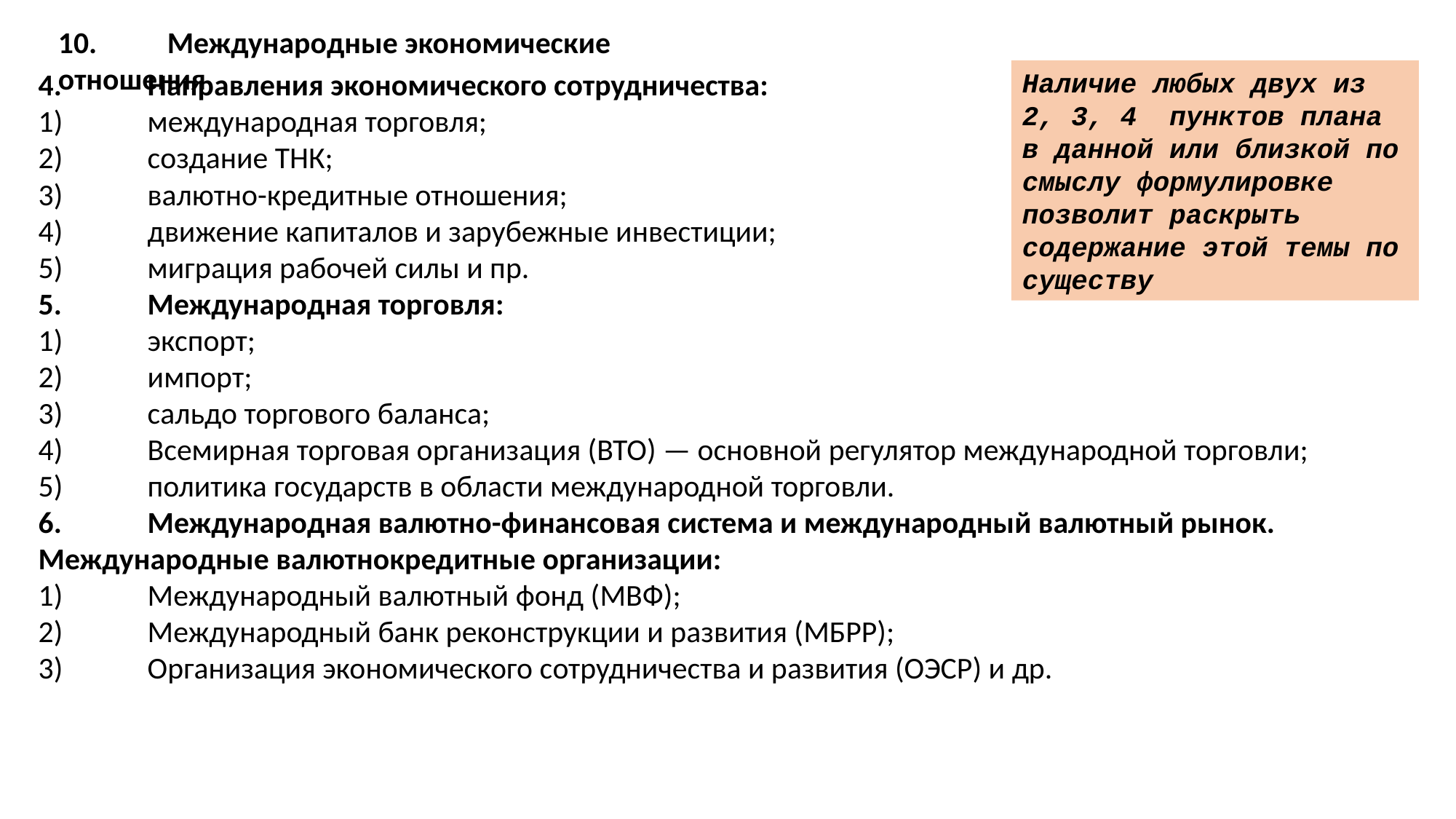

10.	Международные экономические отношения

4.	Направления экономического сотрудничества:
1)	международная торговля;
2)	создание ТНК;
3)	валютно-кредитные отношения;
4)	движение капиталов и зарубежные инвестиции;
5)	миграция рабочей силы и пр.
5.	Международная торговля:
1)	экспорт;
2)	импорт;
3)	сальдо торгового баланса;
4)	Всемирная торговая организация (ВТО) — основной регулятор международной торговли;
5)	политика государств в области международной торговли.
6.	Международная валютно-финансовая система и международный валютный рынок. Международные валютнокредитные организации:
1)	Международный валютный фонд (МВФ);
2)	Международный банк реконструкции и развития (МБРР);
3)	Организация экономического сотрудничества и развития (ОЭСР) и др.
Наличие любых двух из 2, 3, 4  пунктов плана в данной или близкой по смыслу формулировке позволит раскрыть содержание этой темы по существу